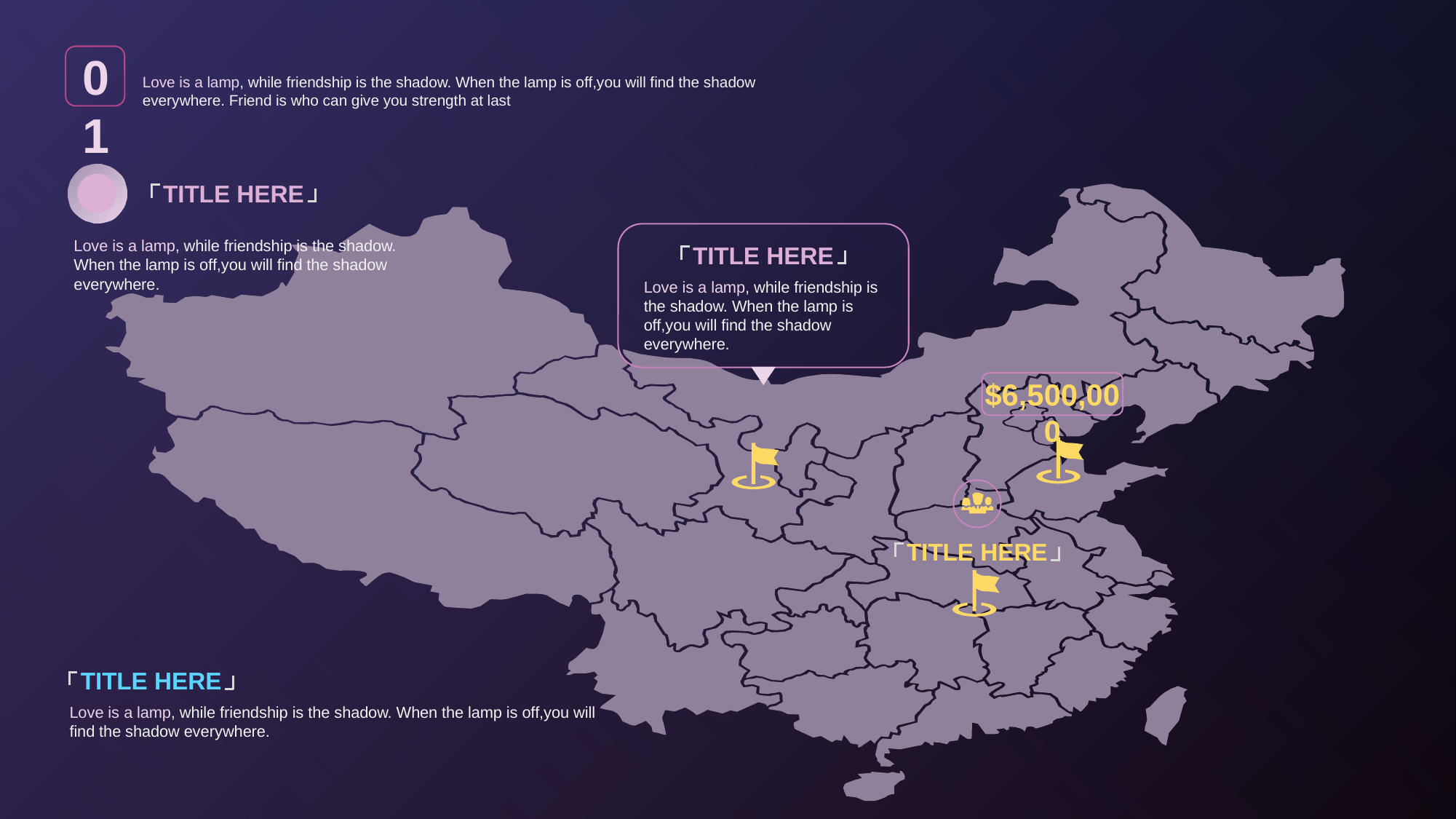

Love is a lamp, while friendship is the shadow. When the lamp is off,you will find the shadow everywhere. Friend is who can give you strength at last
01

TITLE HERE

TITLE HERE
Love is a lamp, while friendship is the shadow. When the lamp is off,you will find the shadow everywhere.
Love is a lamp, while friendship is the shadow. When the lamp is off,you will find the shadow everywhere.

$6,500,000

TITLE HERE

TITLE HERE
Love is a lamp, while friendship is the shadow. When the lamp is off,you will find the shadow everywhere.